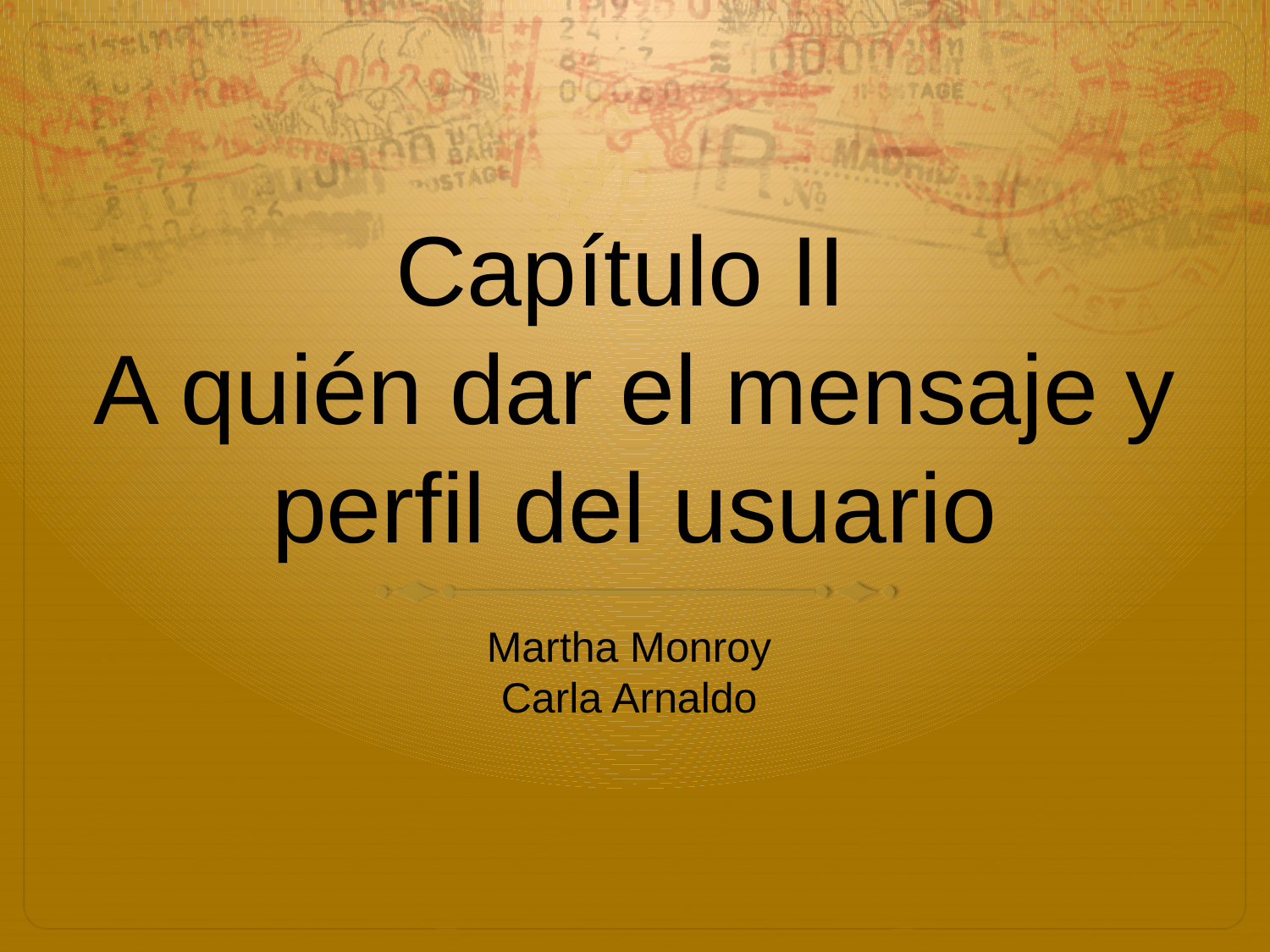

# Capítulo II A quién dar el mensaje y perfil del usuario
Martha Monroy
Carla Arnaldo